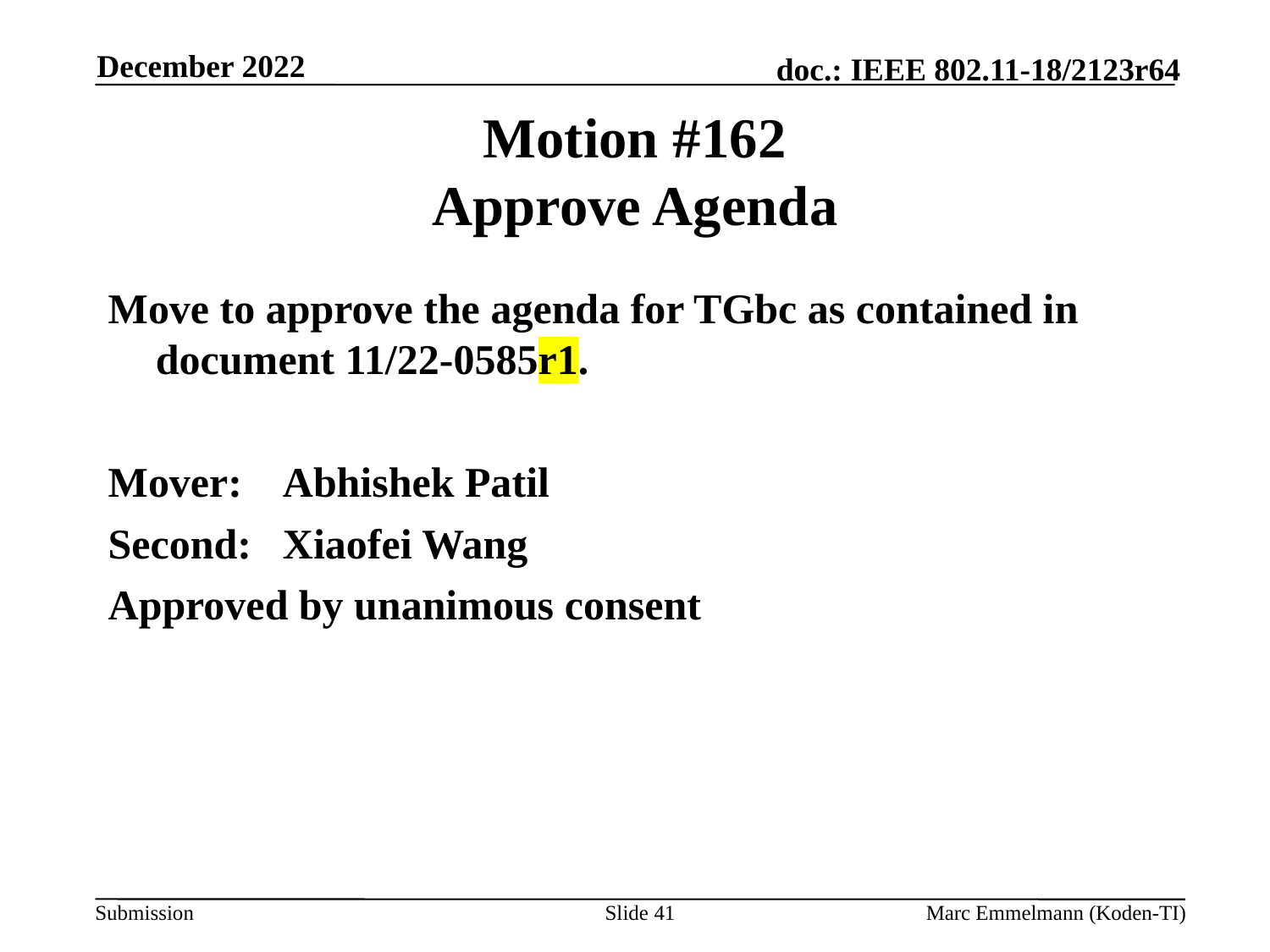

December 2022
# Motion #162 Approve Agenda
Move to approve the agenda for TGbc as contained in document 11/22-0585r1.

Mover:	Abhishek Patil
Second:	Xiaofei Wang
Approved by unanimous consent
Slide 41
Marc Emmelmann (Koden-TI)